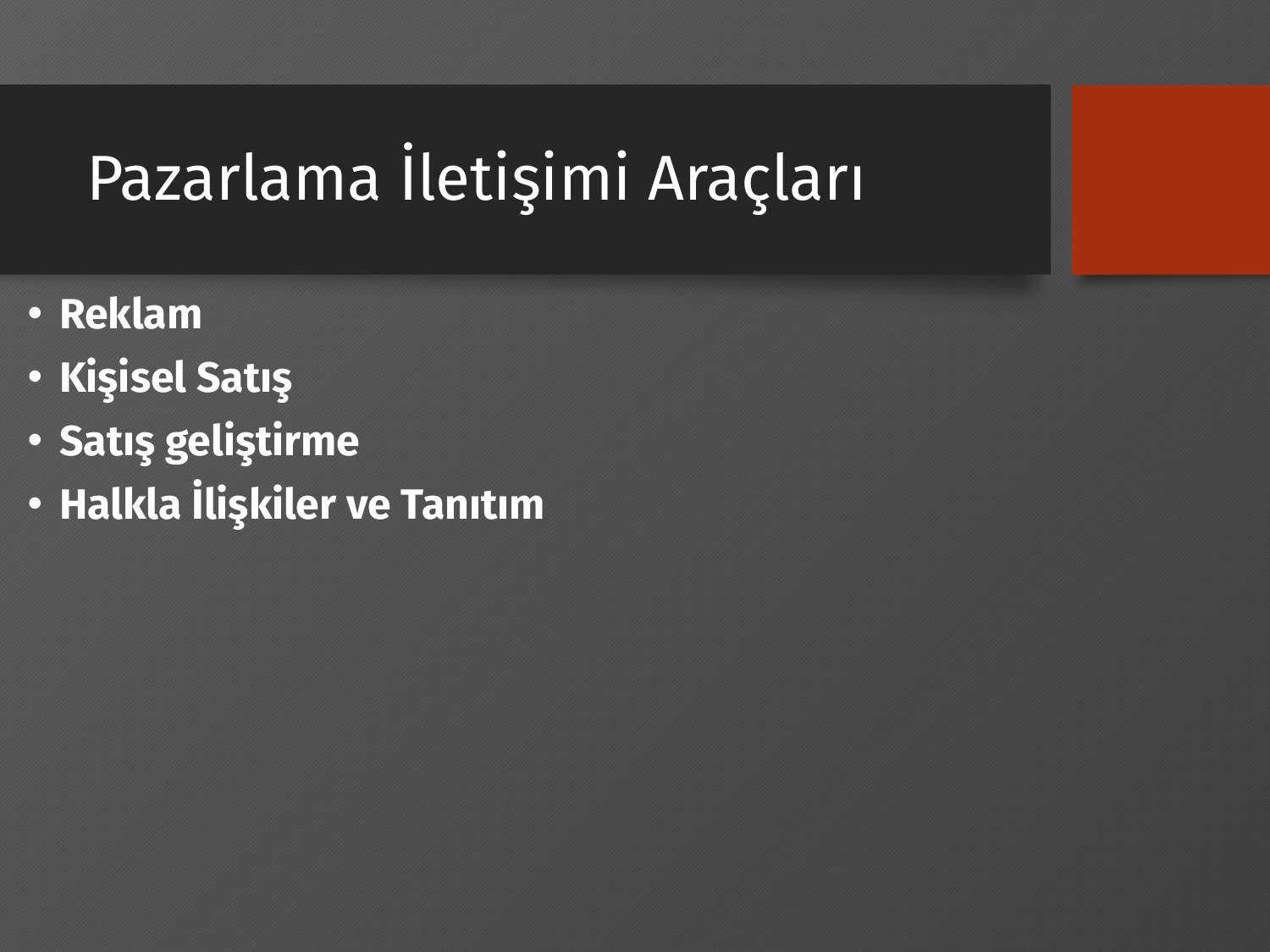

# Pazarlama İletişimi Araçları
Reklam
Kişisel Satış
Satış geliştirme
Halkla İlişkiler ve Tanıtım